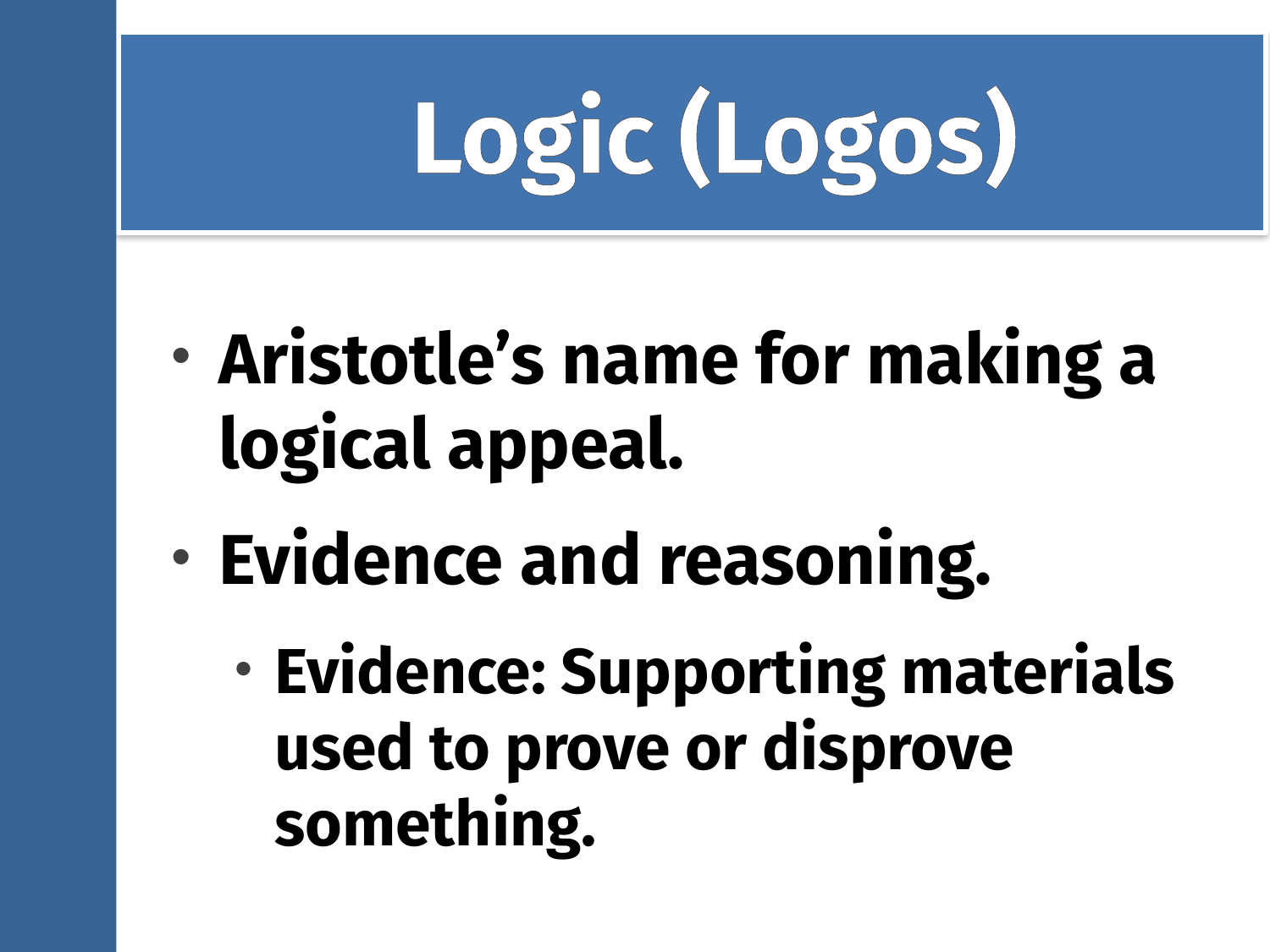

# Logic (Logos)
Aristotle’s name for making a logical appeal.
Evidence and reasoning.
Evidence: Supporting materials used to prove or disprove something.